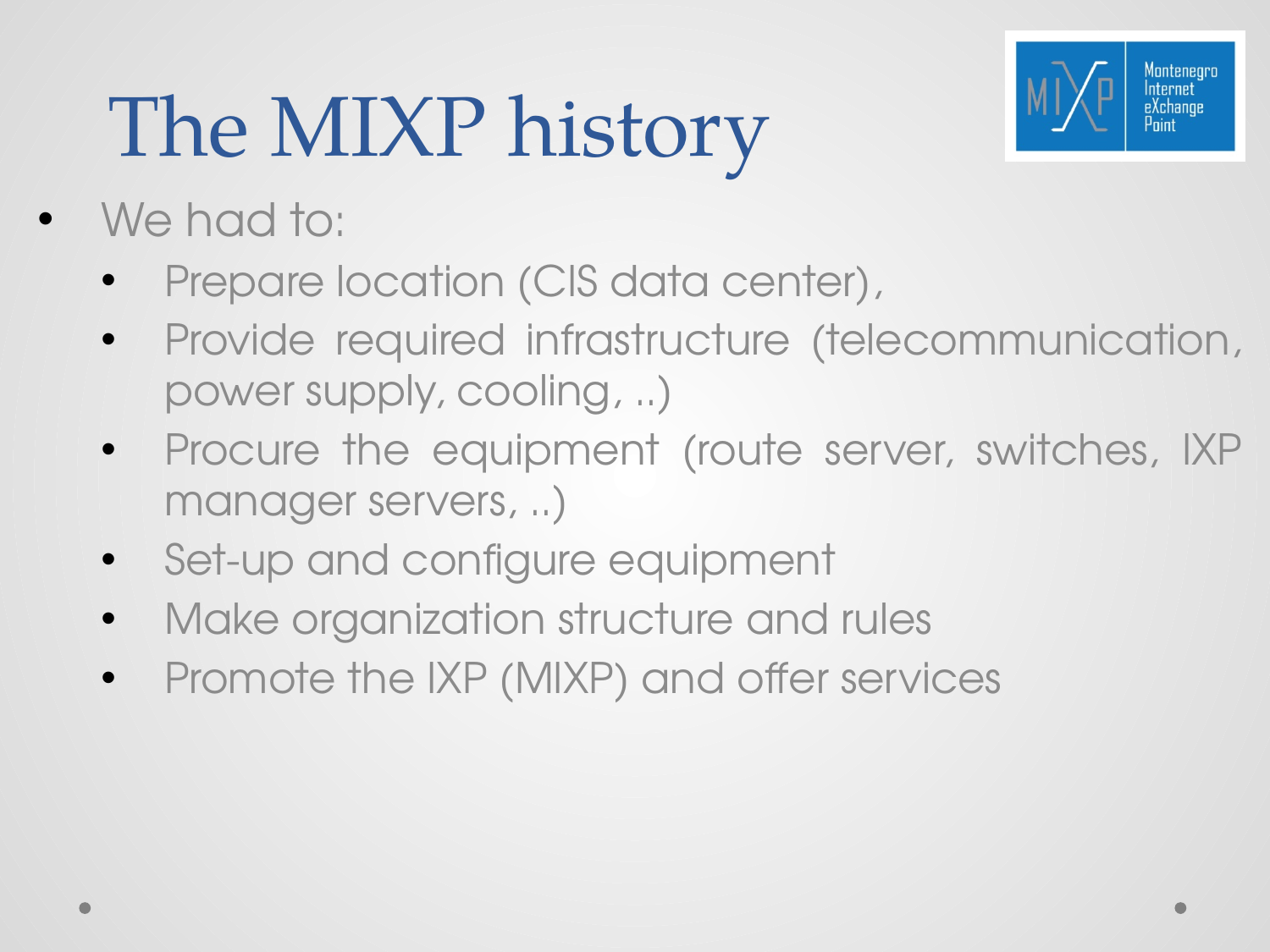

# The MIXP history
We had to:
Prepare location (CIS data center),
Provide required infrastructure (telecommunication, power supply, cooling, ..)
Procure the equipment (route server, switches, IXP manager servers, ..)
Set-up and configure equipment
Make organization structure and rules
Promote the IXP (MIXP) and offer services